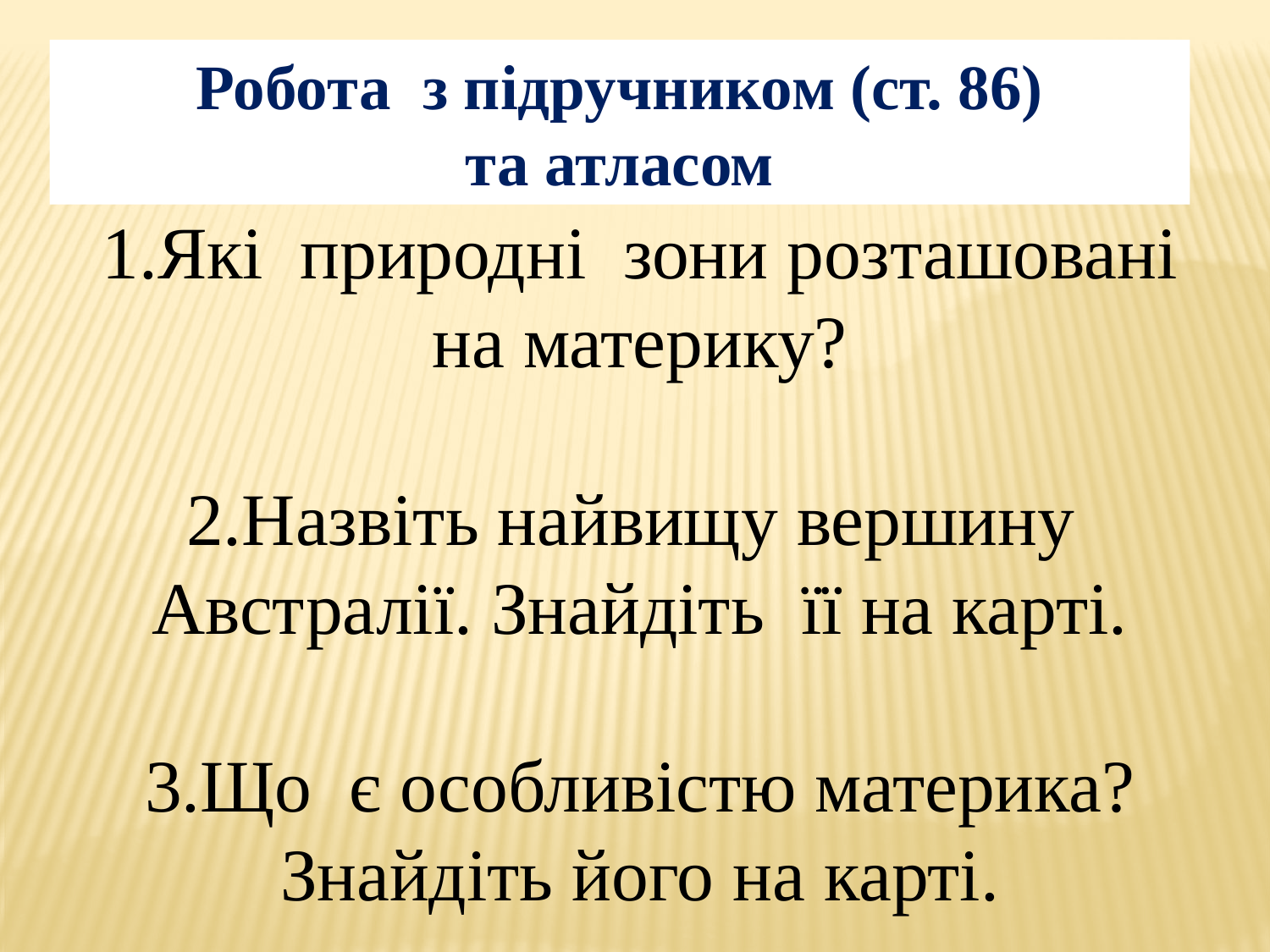

Робота  з підручником (ст. 86)
та атласом
1.Які  природні  зони розташовані
на материку?

2.Назвіть найвищу вершину
Австралії. Знайдіть  її на карті.

3.Що  є особливістю материка? Знайдіть його на карті.